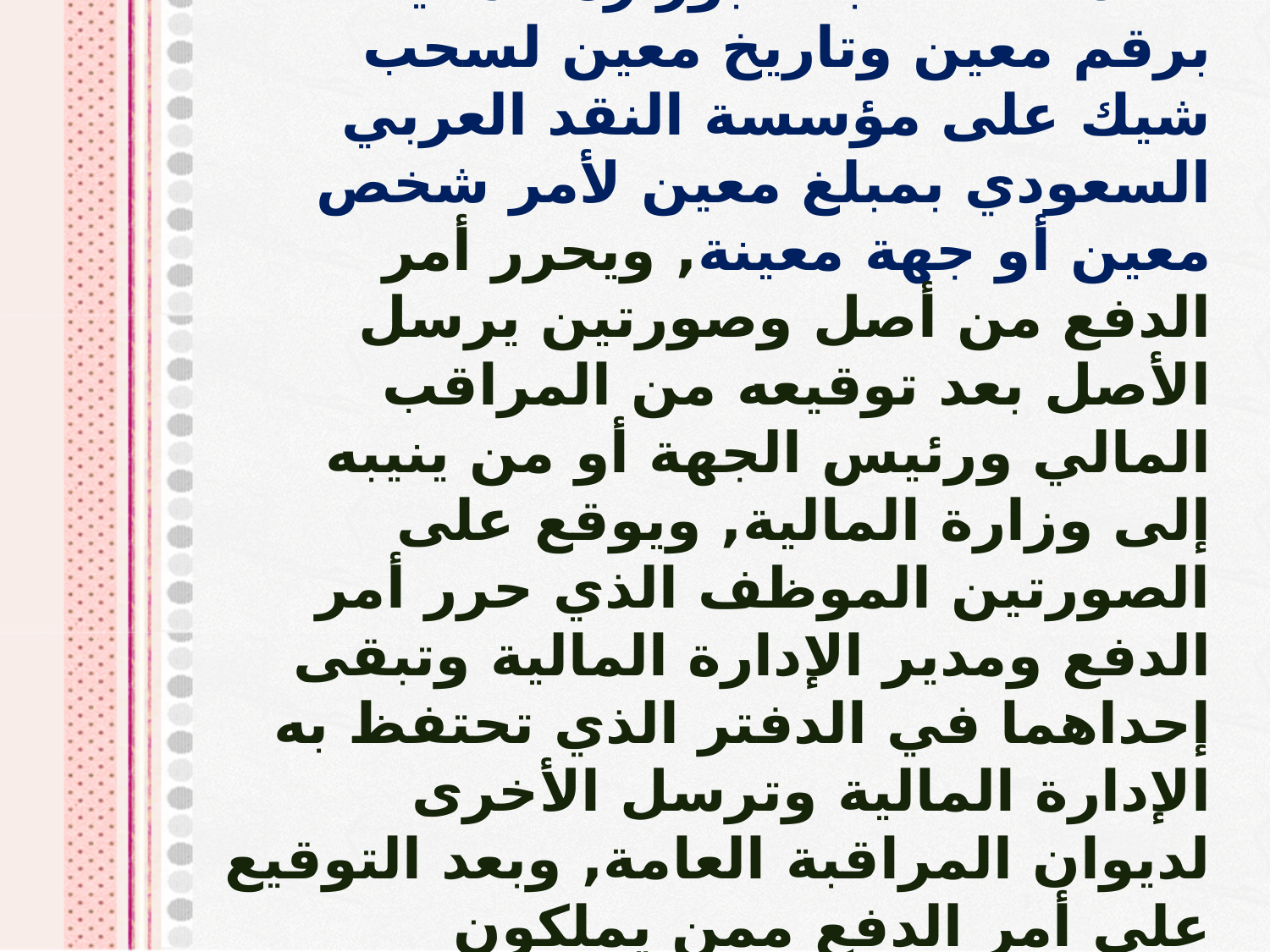

الصرف بموجب أوامر دفع
أمر الدفع من الدفاتر ذات القيمة وهو عبارة عن طلب موجه للإدارة العامة للحسابات بوزارة المالية برقم معين وتاريخ معين لسحب شيك على مؤسسة النقد العربي السعودي بمبلغ معين لأمر شخص معين أو جهة معينة, ويحرر أمر الدفع من أصل وصورتين يرسل الأصل بعد توقيعه من المراقب المالي ورئيس الجهة أو من ينيبه إلى وزارة المالية, ويوقع على الصورتين الموظف الذي حرر أمر الدفع ومدير الإدارة المالية وتبقى إحداهما في الدفتر الذي تحتفظ به الإدارة المالية وترسل الأخرى لديوان المراقبة العامة, وبعد التوقيع على أمر الدفع ممن يملكون الصلاحية يسلم لمندوب الجهة الرسمي ويتم أخذ توقيع المستلم في المكان المعد لذلك بأمر اعتماد الصرف.